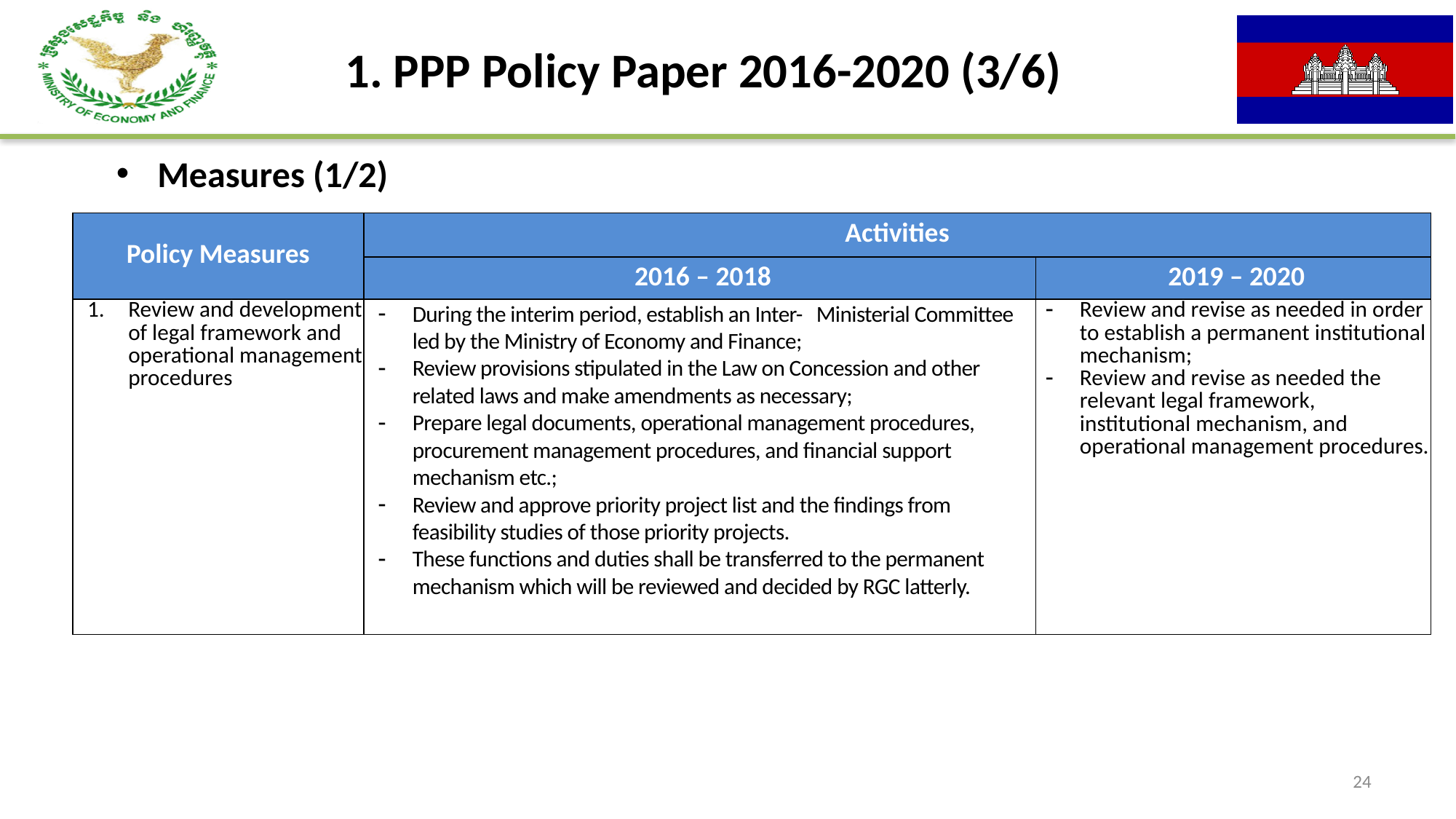

# 1. PPP Policy Paper 2016-2020 (3/6)
Measures (1/2)
| Policy Measures | Activities |  |
| --- | --- | --- |
|  | 2016 – 2018 | 2019 – 2020 |
| Review and development of legal framework and operational management procedures | During the interim period, establish an Inter- Ministerial Committee led by the Ministry of Economy and Finance; Review provisions stipulated in the Law on Concession and other related laws and make amendments as necessary; Prepare legal documents, operational management procedures, procurement management procedures, and financial support mechanism etc.; Review and approve priority project list and the findings from feasibility studies of those priority projects. These functions and duties shall be transferred to the permanent mechanism which will be reviewed and decided by RGC latterly. | Review and revise as needed in order to establish a permanent institutional mechanism; Review and revise as needed the relevant legal framework, institutional mechanism, and operational management procedures. |
|  |  |  |
24